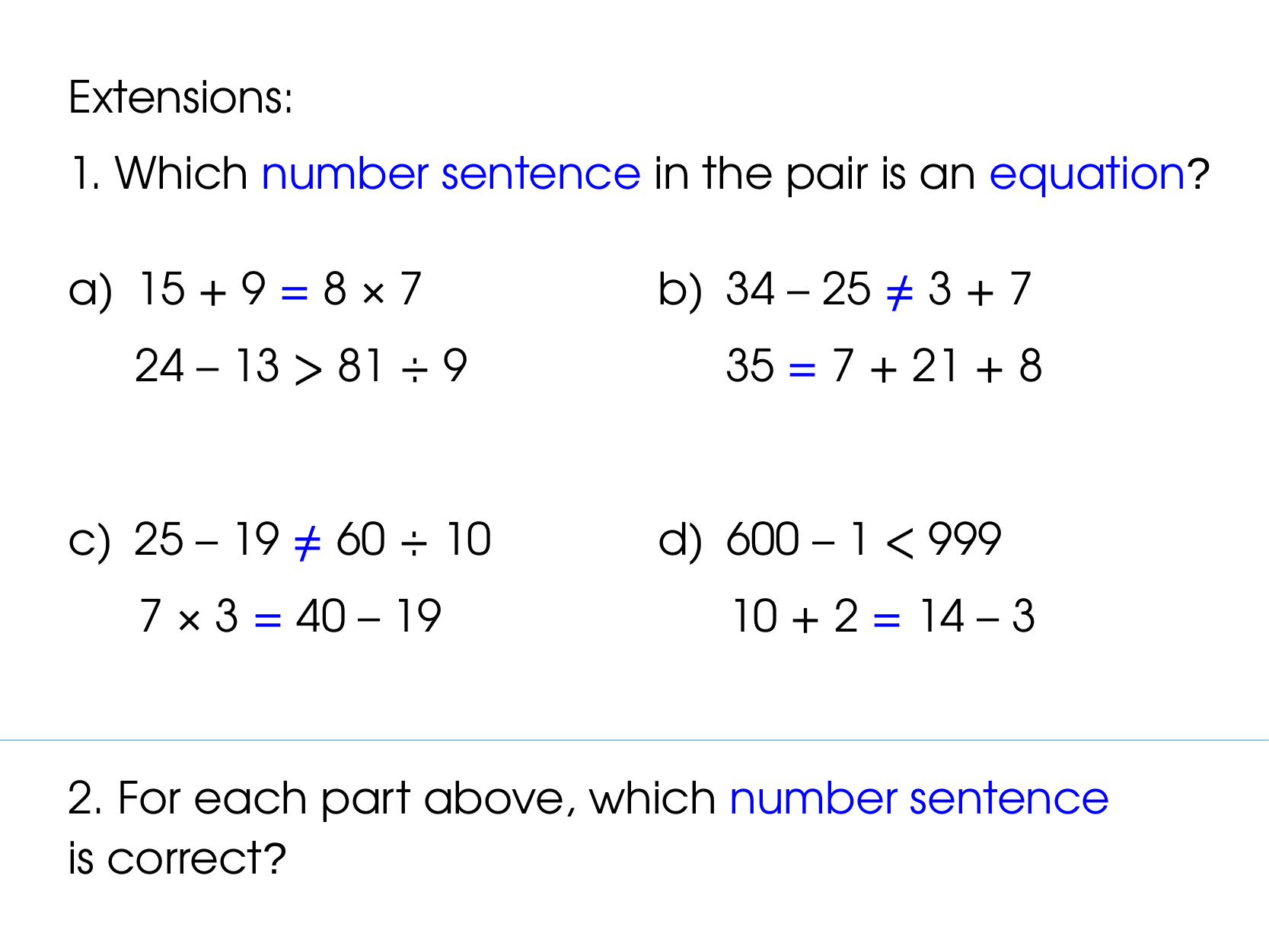

Extensions:
1. Which number sentence in the pair is an equation?
a)  15 + 9 = 8 × 7
      24 – 13 > 81 ÷ 9
b)  34 – 25 ≠ 3 + 7
      35 = 7 + 21 + 8
c)  25 – 19 ≠ 60 ÷ 10
      7 × 3 = 40 – 19
d)  600 – 1 < 999
      10 + 2 = 14 – 3
2. For each part above, which number sentence
is correct?